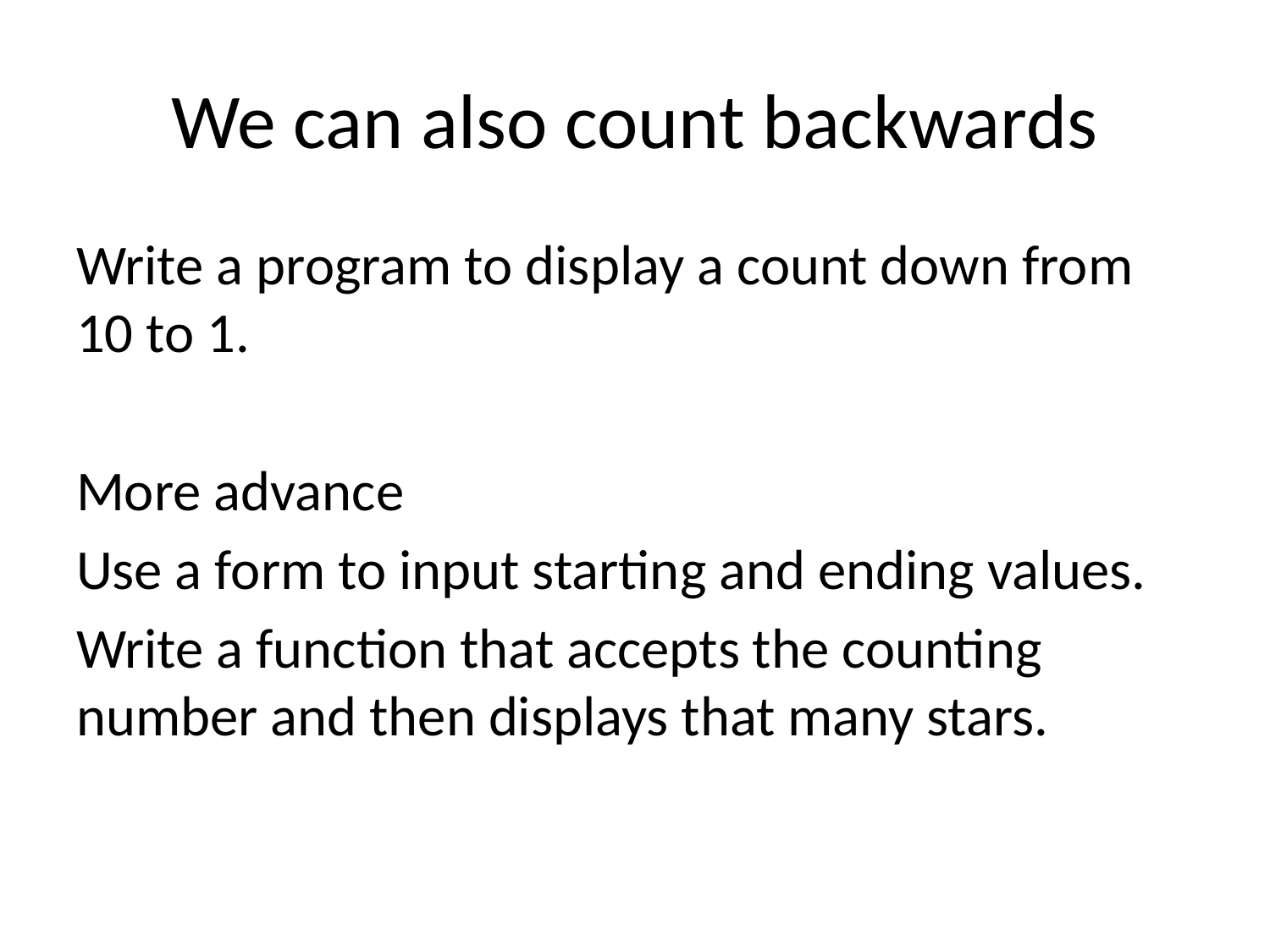

# We can also count backwards
Write a program to display a count down from 10 to 1.

More advance
Use a form to input starting and ending values.
Write a function that accepts the counting number and then displays that many stars.